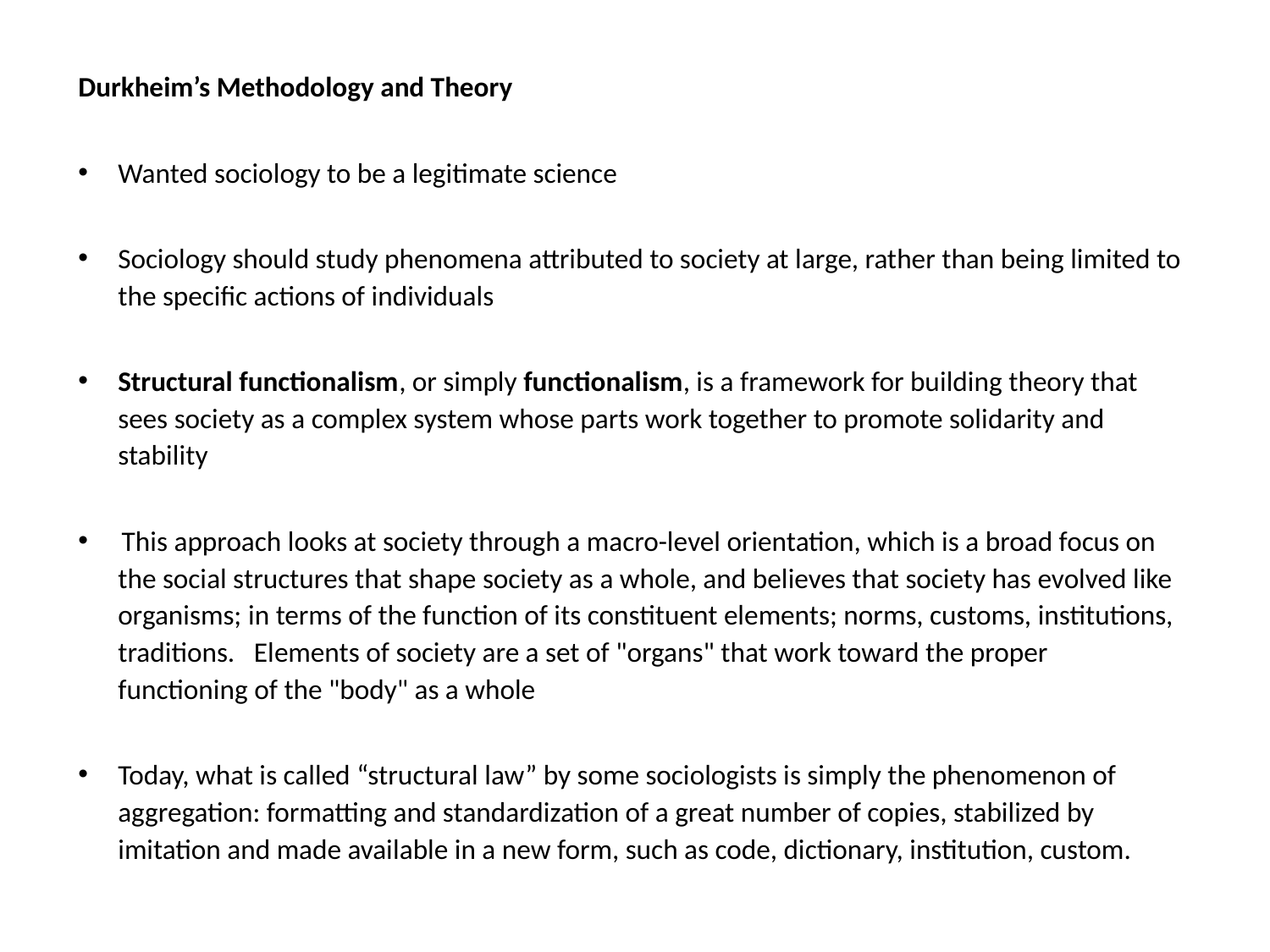

Durkheim’s Methodology and Theory

Wanted sociology to be a legitimate science

Sociology should study phenomena attributed to society at large, rather than being limited to the specific actions of individuals

Structural functionalism, or simply functionalism, is a framework for building theory that sees society as a complex system whose parts work together to promote solidarity and stability

 This approach looks at society through a macro-level orientation, which is a broad focus on the social structures that shape society as a whole, and believes that society has evolved like organisms; in terms of the function of its constituent elements; norms, customs, institutions, traditions.   Elements of society are a set of "organs" that work toward the proper functioning of the "body" as a whole

Today, what is called “structural law” by some sociologists is simply the phenomenon of aggregation: formatting and standardization of a great number of copies, stabilized by imitation and made available in a new form, such as code, dictionary, institution, custom.